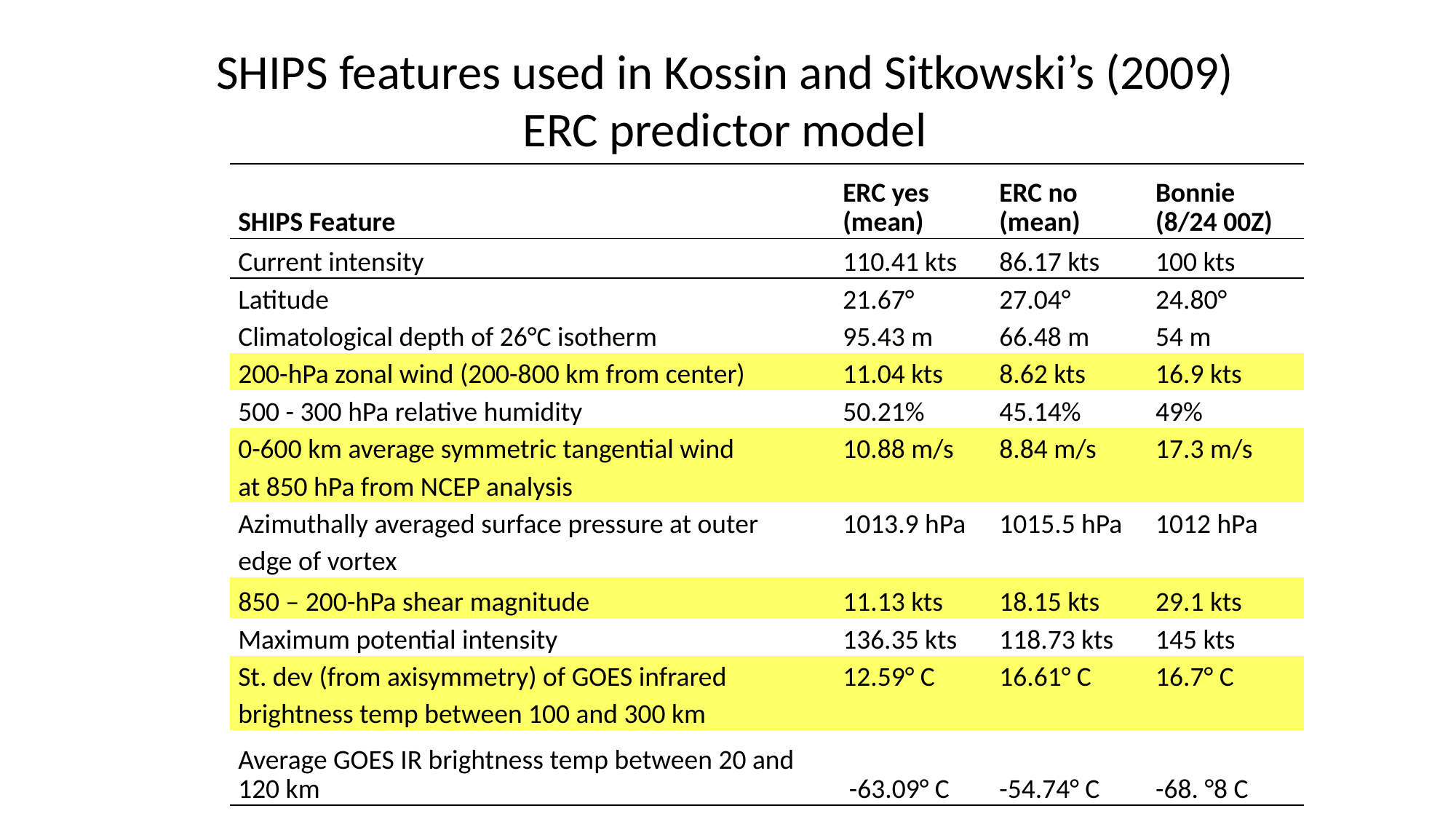

SHIPS features used in Kossin and Sitkowski’s (2009) ERC predictor model
| SHIPS Feature | ERC yes (mean) | ERC no (mean) | Bonnie (8/24 00Z) |
| --- | --- | --- | --- |
| Current intensity | 110.41 kts | 86.17 kts | 100 kts |
| Latitude | 21.67° | 27.04° | 24.80° |
| Climatological depth of 26°C isotherm | 95.43 m | 66.48 m | 54 m |
| 200-hPa zonal wind (200-800 km from center) | 11.04 kts | 8.62 kts | 16.9 kts |
| 500 - 300 hPa relative humidity | 50.21% | 45.14% | 49% |
| 0-600 km average symmetric tangential wind | 10.88 m/s | 8.84 m/s | 17.3 m/s |
| at 850 hPa from NCEP analysis |  |  |  |
| Azimuthally averaged surface pressure at outer | 1013.9 hPa | 1015.5 hPa | 1012 hPa |
| edge of vortex |  |  |  |
| 850 – 200-hPa shear magnitude | 11.13 kts | 18.15 kts | 29.1 kts |
| Maximum potential intensity | 136.35 kts | 118.73 kts | 145 kts |
| St. dev (from axisymmetry) of GOES infrared | 12.59° C | 16.61° C | 16.7° C |
| brightness temp between 100 and 300 km |  |  |  |
| Average GOES IR brightness temp between 20 and 120 km | -63.09° C | -54.74° C | -68. °8 C |